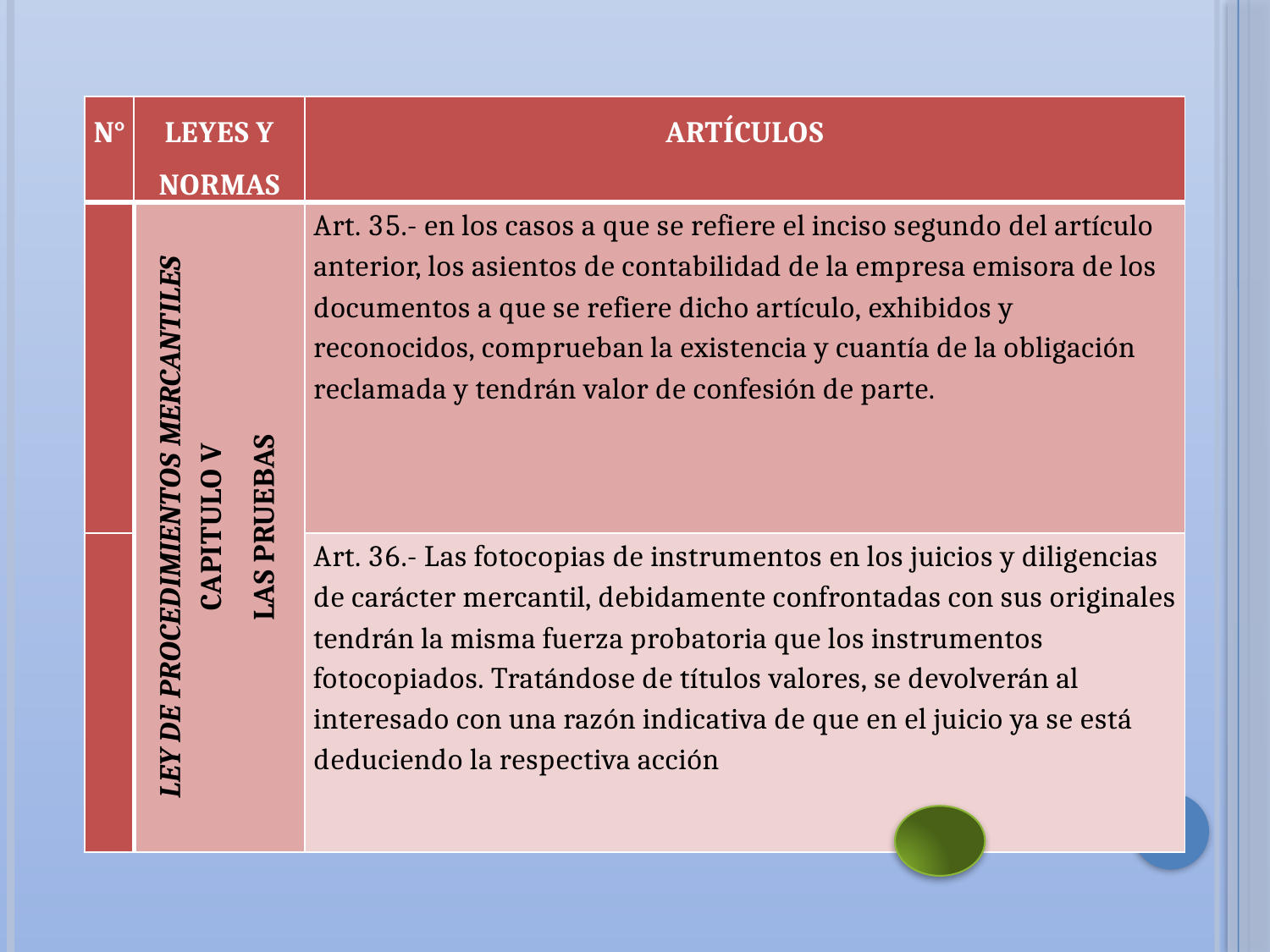

| N° | LEYES Y NORMAS | ARTÍCULOS |
| --- | --- | --- |
|  | LEY DE PROCEDIMIENTOS MERCANTILES CAPITULO V LAS PRUEBAS | Art. 35.- en los casos a que se refiere el inciso segundo del artículo anterior, los asientos de contabilidad de la empresa emisora de los documentos a que se refiere dicho artículo, exhibidos y reconocidos, comprueban la existencia y cuantía de la obligación reclamada y tendrán valor de confesión de parte. |
|  |  | Art. 36.- Las fotocopias de instrumentos en los juicios y diligencias de carácter mercantil, debidamente confrontadas con sus originales tendrán la misma fuerza probatoria que los instrumentos fotocopiados. Tratándose de títulos valores, se devolverán al interesado con una razón indicativa de que en el juicio ya se está deduciendo la respectiva acción |